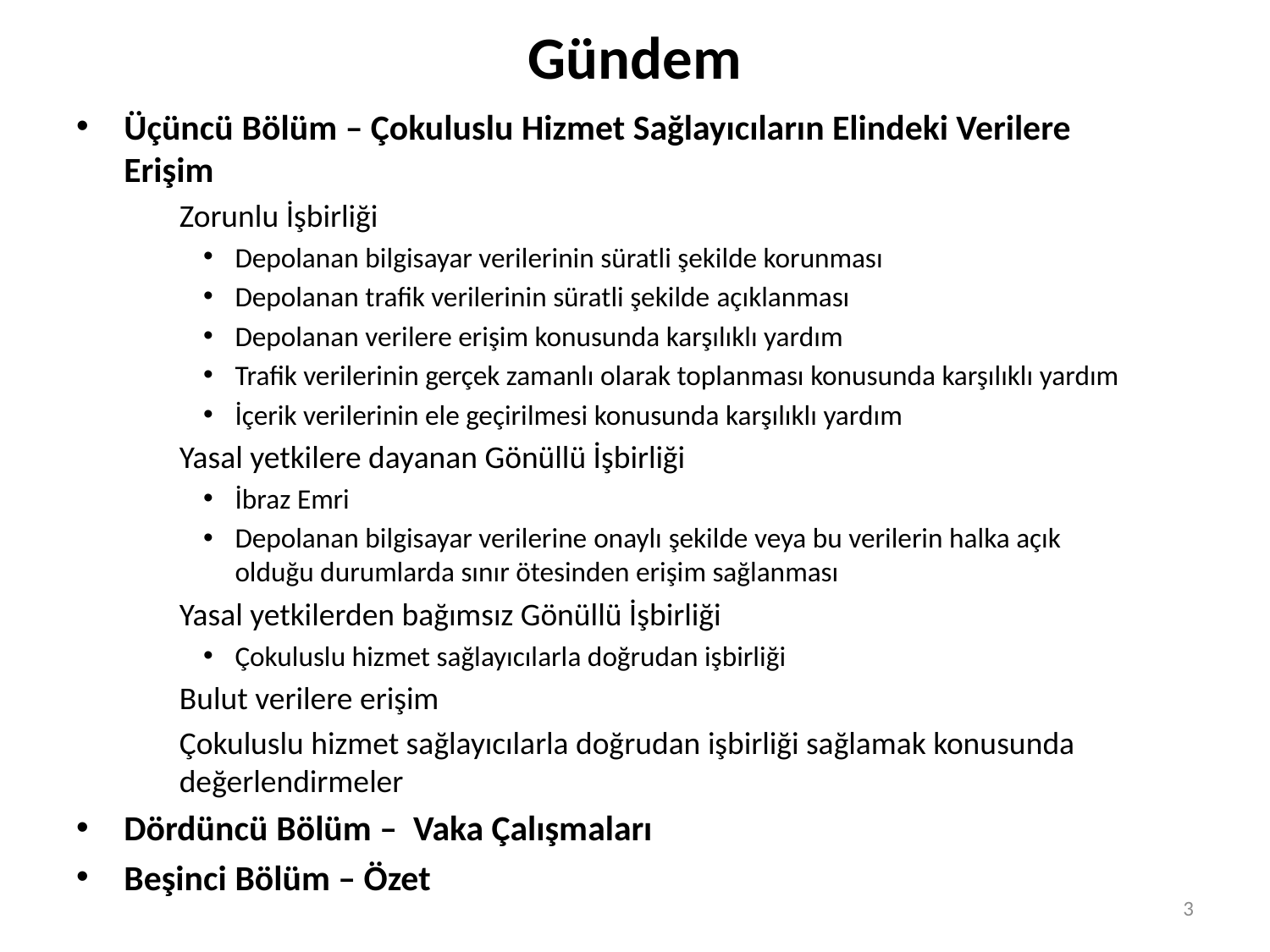

# Gündem
Üçüncü Bölüm – Çokuluslu Hizmet Sağlayıcıların Elindeki Verilere Erişim
Zorunlu İşbirliği
Depolanan bilgisayar verilerinin süratli şekilde korunması
Depolanan trafik verilerinin süratli şekilde açıklanması
Depolanan verilere erişim konusunda karşılıklı yardım
Trafik verilerinin gerçek zamanlı olarak toplanması konusunda karşılıklı yardım
İçerik verilerinin ele geçirilmesi konusunda karşılıklı yardım
Yasal yetkilere dayanan Gönüllü İşbirliği
İbraz Emri
Depolanan bilgisayar verilerine onaylı şekilde veya bu verilerin halka açık olduğu durumlarda sınır ötesinden erişim sağlanması
Yasal yetkilerden bağımsız Gönüllü İşbirliği
Çokuluslu hizmet sağlayıcılarla doğrudan işbirliği
Bulut verilere erişim
Çokuluslu hizmet sağlayıcılarla doğrudan işbirliği sağlamak konusunda değerlendirmeler
Dördüncü Bölüm –  Vaka Çalışmaları
Beşinci Bölüm – Özet
3